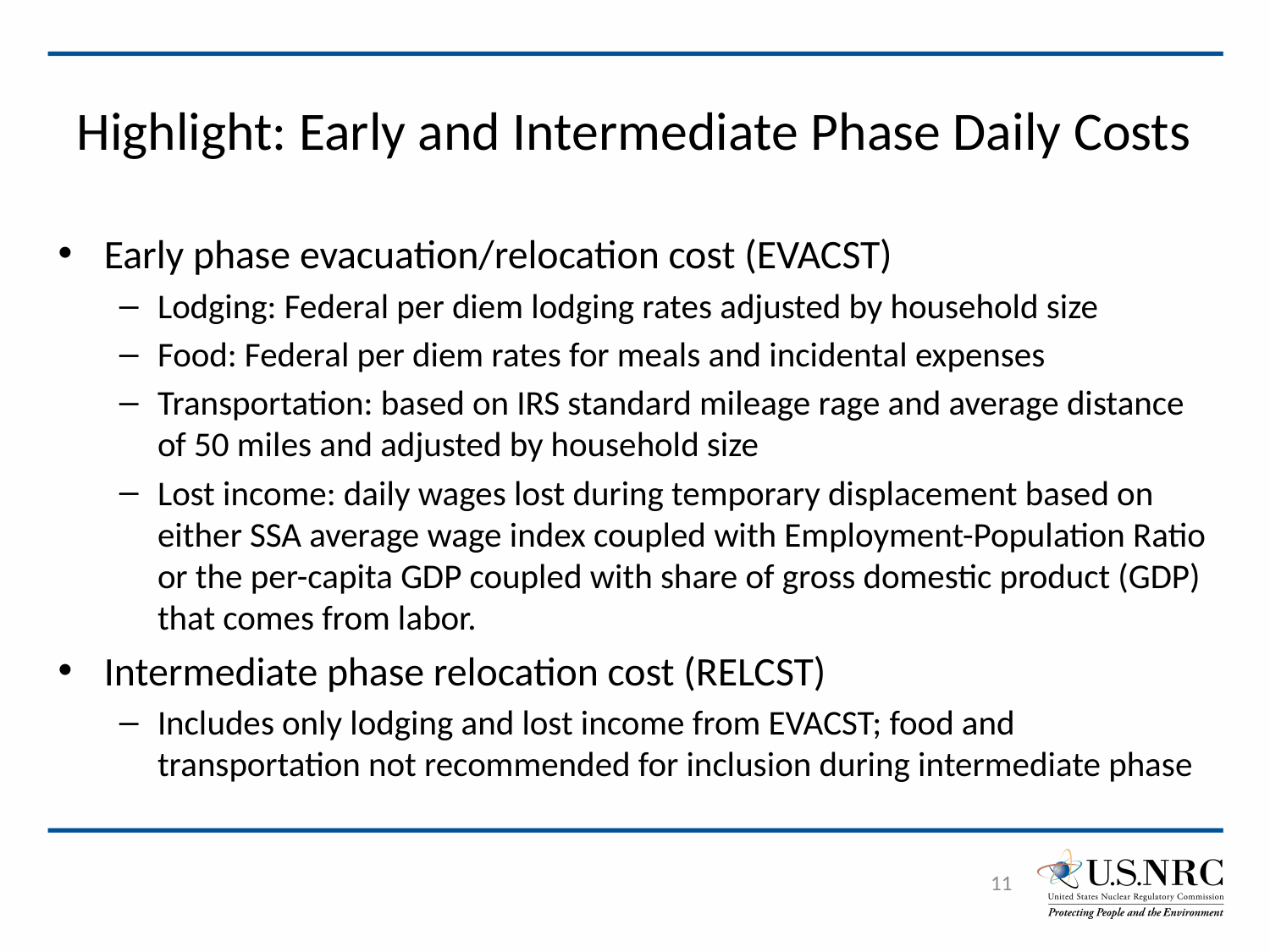

# Highlight: Early and Intermediate Phase Daily Costs
Early phase evacuation/relocation cost (EVACST)
Lodging: Federal per diem lodging rates adjusted by household size
Food: Federal per diem rates for meals and incidental expenses
Transportation: based on IRS standard mileage rage and average distance of 50 miles and adjusted by household size
Lost income: daily wages lost during temporary displacement based on either SSA average wage index coupled with Employment-Population Ratio or the per-capita GDP coupled with share of gross domestic product (GDP) that comes from labor.
Intermediate phase relocation cost (RELCST)
Includes only lodging and lost income from EVACST; food and transportation not recommended for inclusion during intermediate phase

11